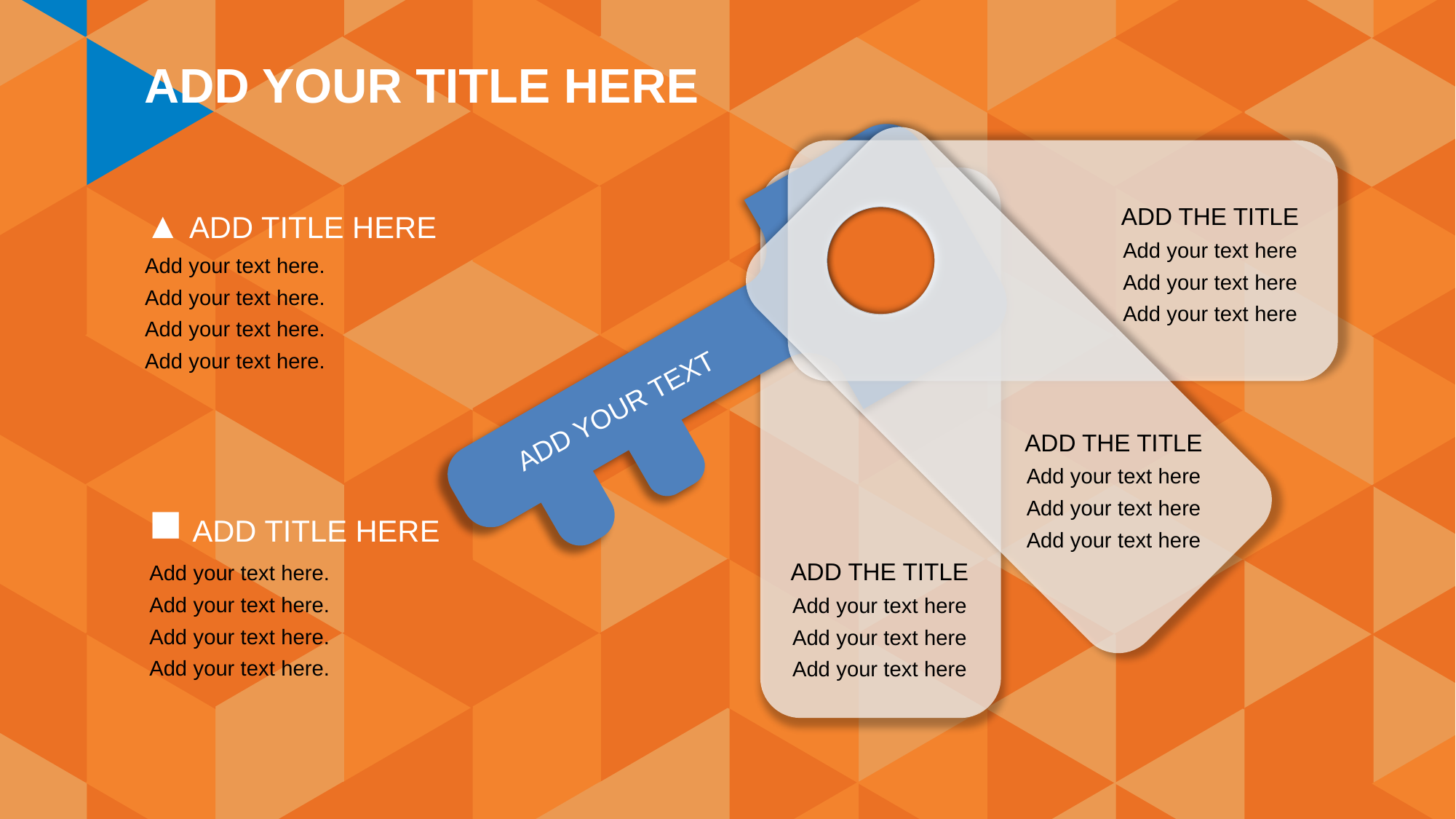

ADD YOUR TITLE HERE

▲ ADD TITLE HERE
Add your text here.
Add your text here.
Add your text here.
Add your text here.
ADD THE TITLE
Add your text here
Add your text here
Add your text here
ADD YOUR TEXT
ADD THE TITLE
Add your text here
Add your text here
Add your text here
■ ADD TITLE HERE
Add your text here.
Add your text here.
Add your text here.
Add your text here.
ADD THE TITLE
Add your text here
Add your text here
Add your text here